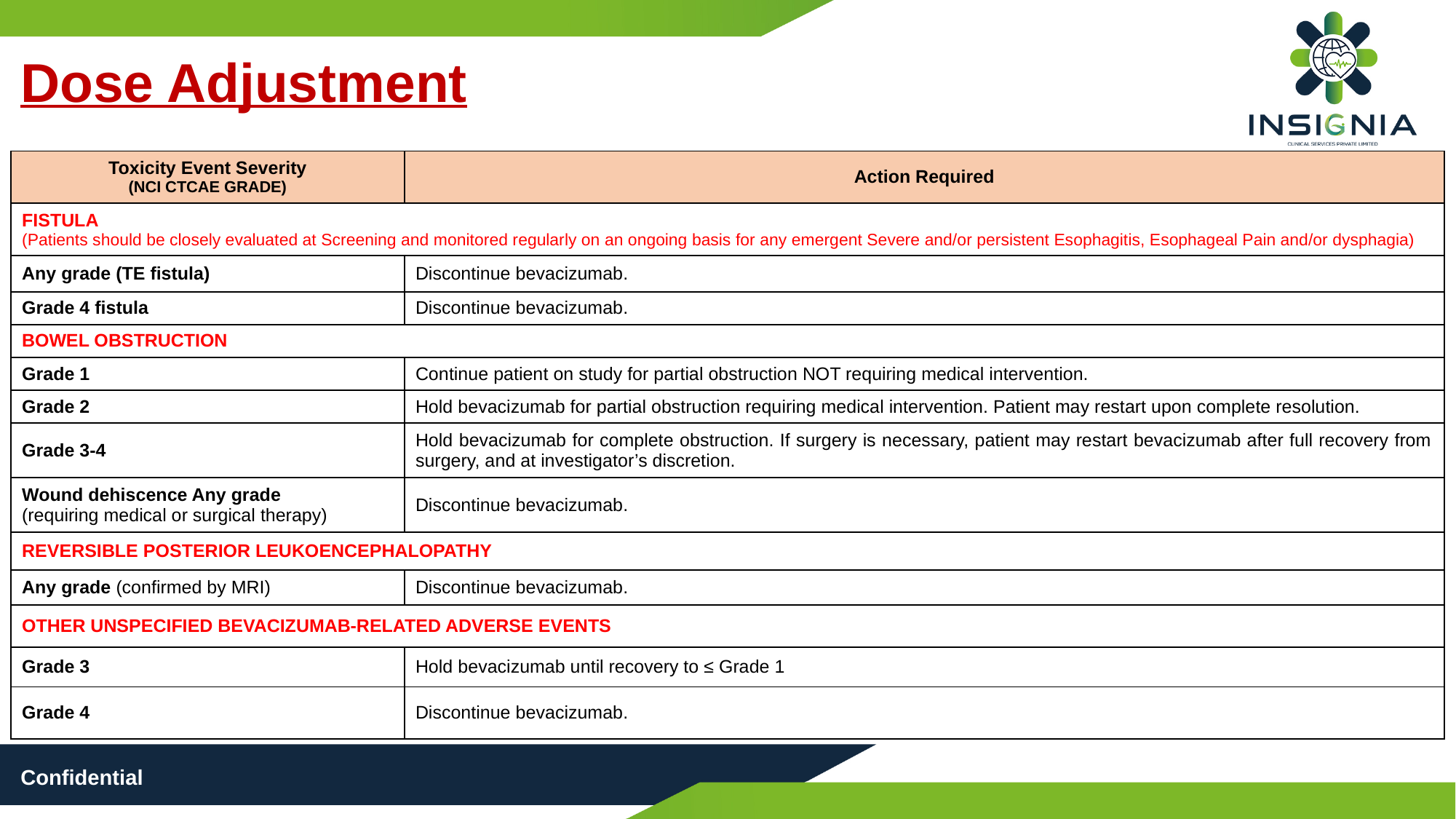

Dose Adjustment
| Toxicity Event Severity (NCI CTCAE GRADE) | Action Required |
| --- | --- |
| FISTULA (Patients should be closely evaluated at Screening and monitored regularly on an ongoing basis for any emergent Severe and/or persistent Esophagitis, Esophageal Pain and/or dysphagia) |  |
| Any grade (TE fistula) | Discontinue bevacizumab. |
| Grade 4 fistula | Discontinue bevacizumab. |
| BOWEL OBSTRUCTION |  |
| Grade 1 | Continue patient on study for partial obstruction NOT requiring medical intervention. |
| Grade 2 | Hold bevacizumab for partial obstruction requiring medical intervention. Patient may restart upon complete resolution. |
| Grade 3-4 | Hold bevacizumab for complete obstruction. If surgery is necessary, patient may restart bevacizumab after full recovery from surgery, and at investigator’s discretion. |
| Wound dehiscence Any grade (requiring medical or surgical therapy) | Discontinue bevacizumab. |
| REVERSIBLE POSTERIOR LEUKOENCEPHALOPATHY |  |
| Any grade (confirmed by MRI) | Discontinue bevacizumab. |
| OTHER UNSPECIFIED BEVACIZUMAB-RELATED ADVERSE EVENTS |  |
| Grade 3 | Hold bevacizumab until recovery to ≤ Grade 1 |
| Grade 4 | Discontinue bevacizumab. |
Confidential